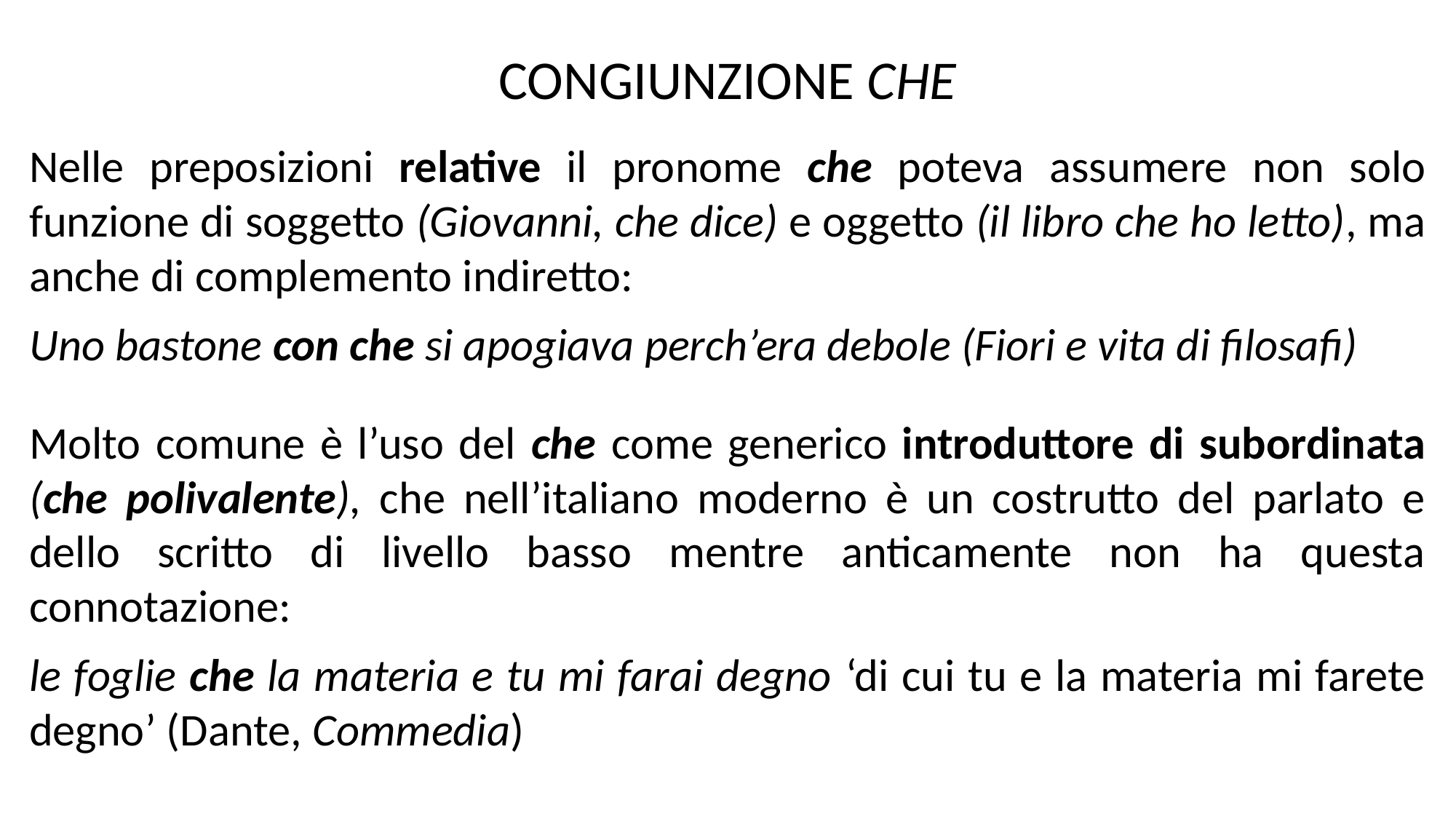

CONGIUNZIONE CHE
Nelle preposizioni relative il pronome che poteva assumere non solo funzione di soggetto (Giovanni, che dice) e oggetto (il libro che ho letto), ma anche di complemento indiretto:

Uno bastone con che si apogiava perch’era debole (Fiori e vita di filosafi)

Molto comune è l’uso del che come generico introduttore di subordinata (che polivalente), che nell’italiano moderno è un costrutto del parlato e dello scritto di livello basso mentre anticamente non ha questa connotazione:

le foglie che la materia e tu mi farai degno ‘di cui tu e la materia mi farete degno’ (Dante, Commedia)